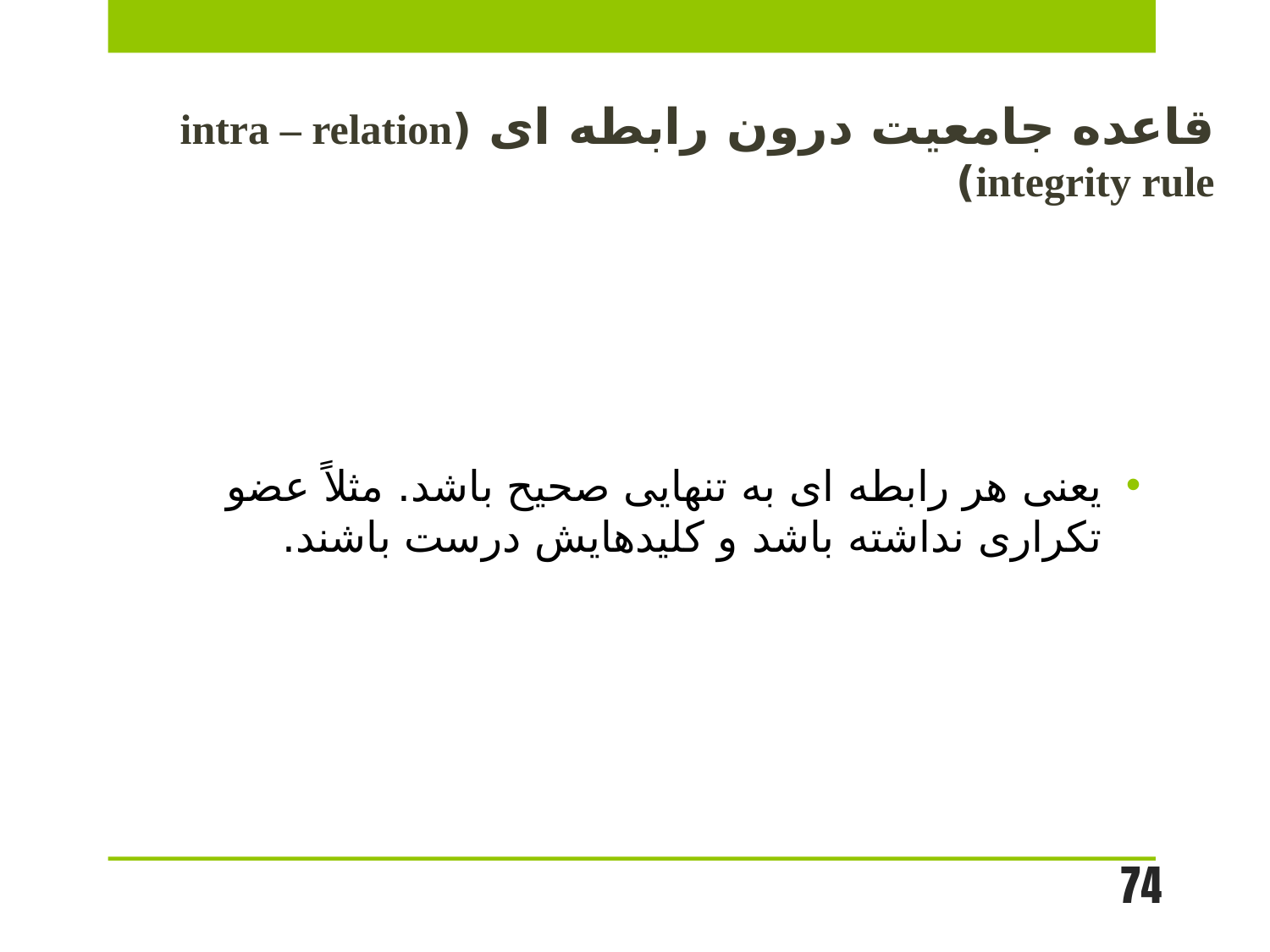

# قاعده جامعیت درون رابطه ای (intra – relation integrity rule)
یعنی هر رابطه ای به تنهایی صحیح باشد. مثلاً عضو تکراری نداشته باشد و کلیدهایش درست باشند.

74